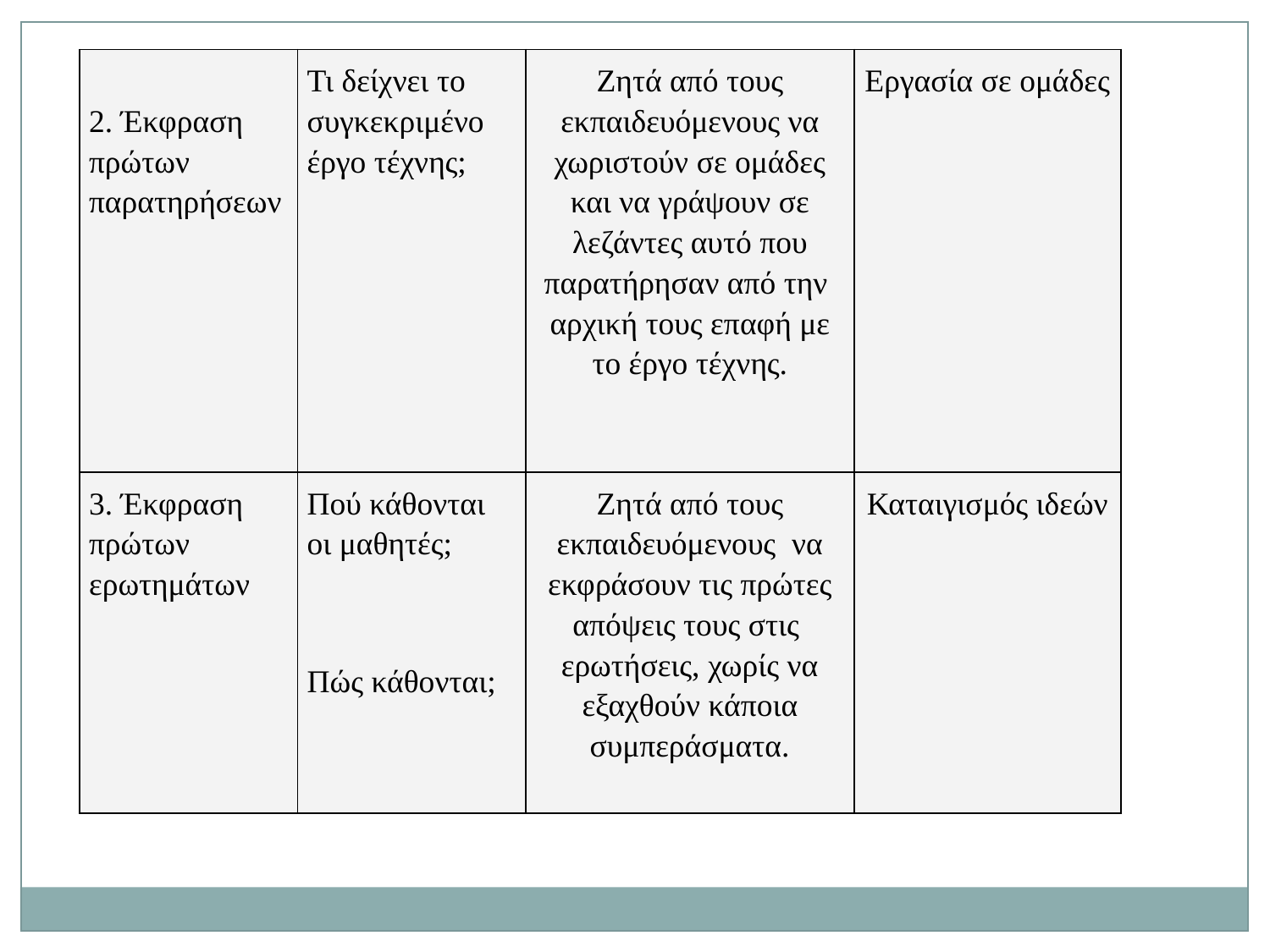

| 2. Έκφραση πρώτων παρατηρήσεων | Τι δείχνει το συγκεκριμένο έργο τέχνης; | Ζητά από τους εκπαιδευόμενους να χωριστούν σε ομάδες και να γράψουν σε λεζάντες αυτό που παρατήρησαν από την αρχική τους επαφή με το έργο τέχνης. | Εργασία σε ομάδες |
| --- | --- | --- | --- |
| 3. Έκφραση πρώτων ερωτημάτων | Πού κάθονται οι μαθητές; Πώς κάθονται; | Ζητά από τους εκπαιδευόμενους να εκφράσουν τις πρώτες απόψεις τους στις ερωτήσεις, χωρίς να εξαχθούν κάποια συμπεράσματα. | Καταιγισμός ιδεών |